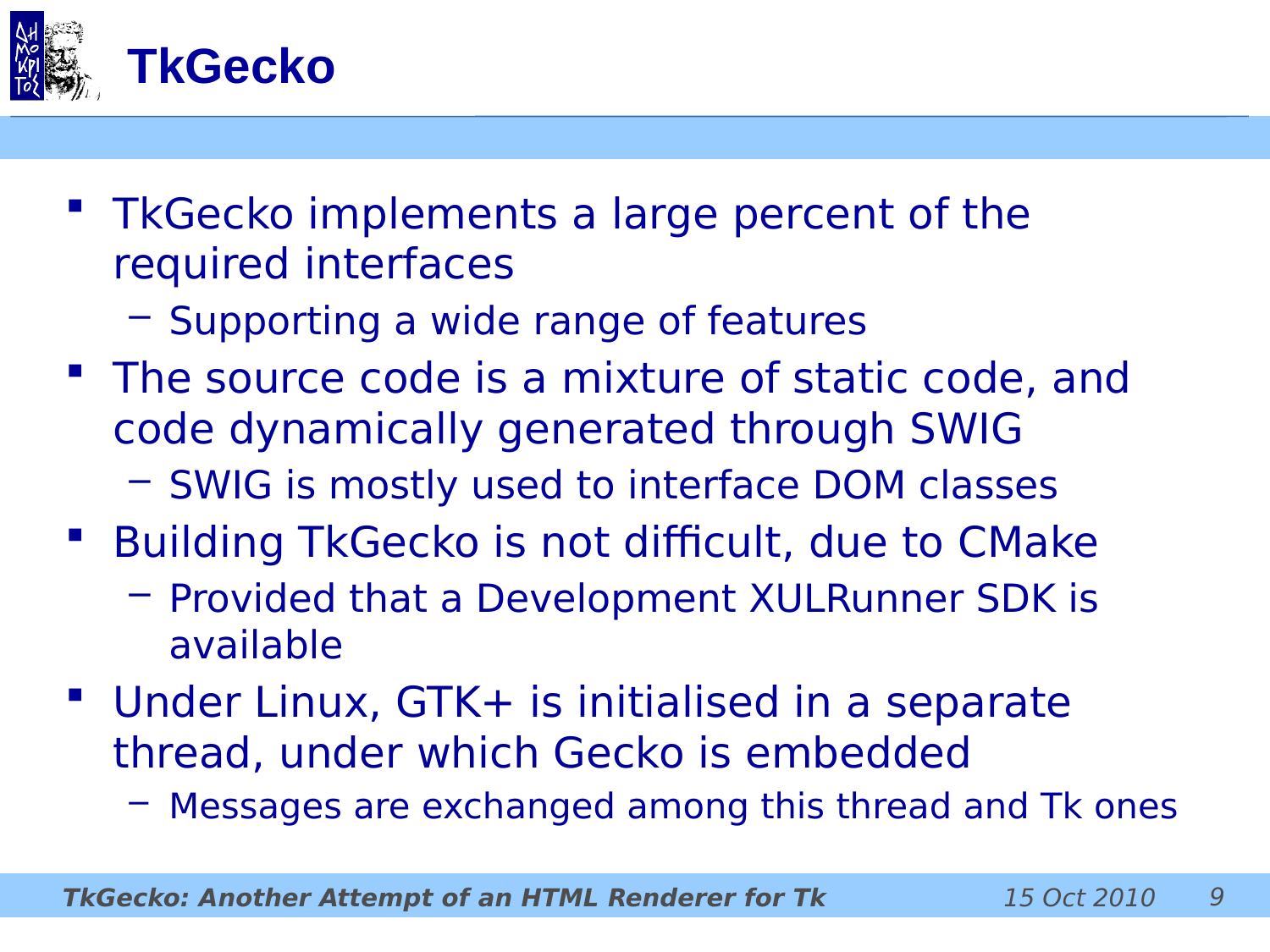

# TkGecko
TkGecko implements a large percent of the required interfaces
Supporting a wide range of features
The source code is a mixture of static code, and code dynamically generated through SWIG
SWIG is mostly used to interface DOM classes
Building TkGecko is not difficult, due to CMake
Provided that a Development XULRunner SDK is available
Under Linux, GTK+ is initialised in a separate thread, under which Gecko is embedded
Messages are exchanged among this thread and Tk ones
9
TkGecko: Another Attempt of an HTML Renderer for Tk
15 Oct 2010